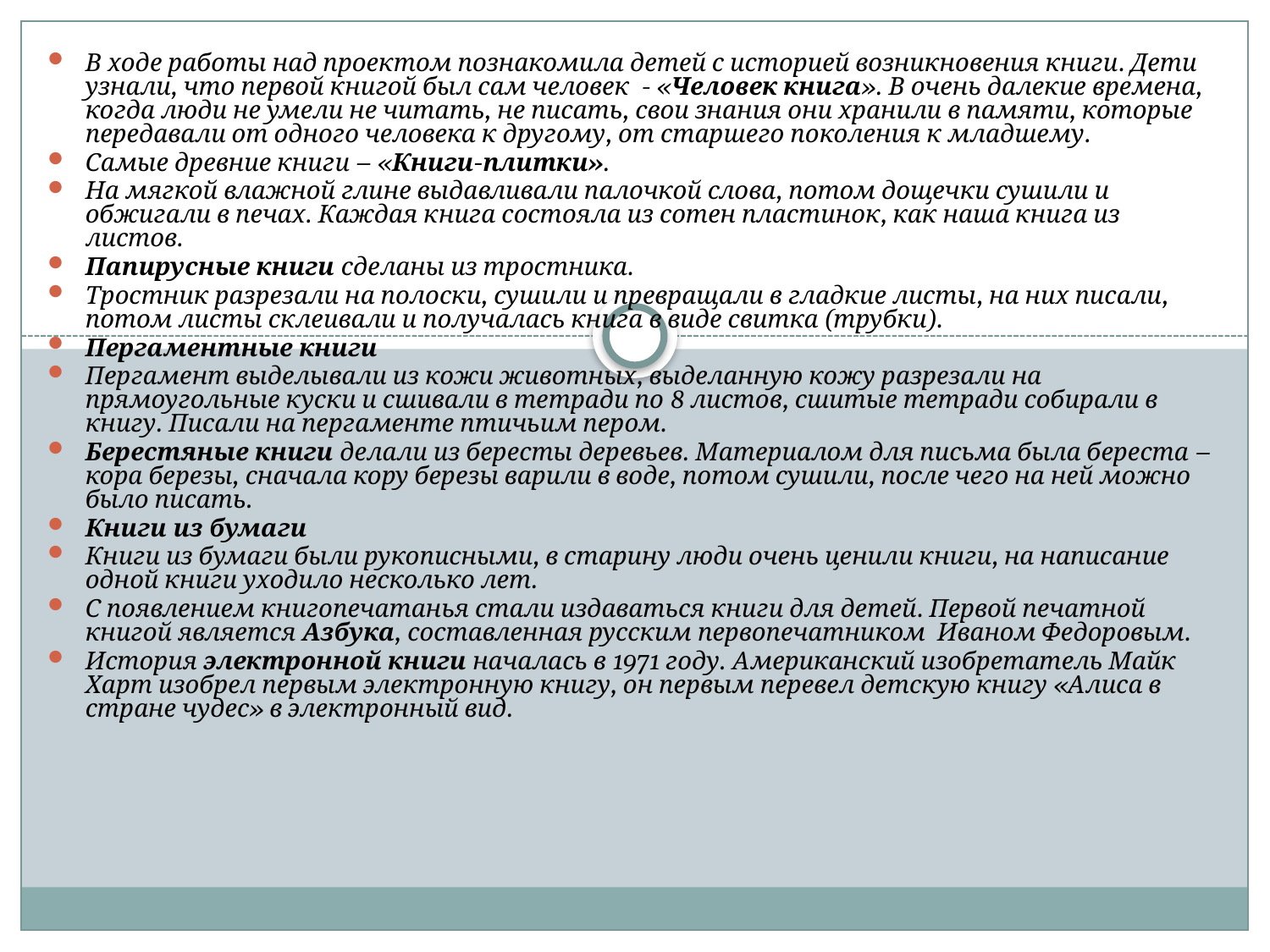

В ходе работы над проектом познакомила детей с историей возникновения книги. Дети узнали, что первой книгой был сам человек  - «Человек книга». В очень далекие времена, когда люди не умели не читать, не писать, свои знания они хранили в памяти, которые передавали от одного человека к другому, от старшего поколения к младшему.
Самые древние книги – «Книги-плитки».
На мягкой влажной глине выдавливали палочкой слова, потом дощечки сушили и обжигали в печах. Каждая книга состояла из сотен пластинок, как наша книга из листов.
Папирусные книги сделаны из тростника.
Тростник разрезали на полоски, сушили и превращали в гладкие листы, на них писали, потом листы склеивали и получалась книга в виде свитка (трубки).
Пергаментные книги
Пергамент выделывали из кожи животных, выделанную кожу разрезали на прямоугольные куски и сшивали в тетради по 8 листов, сшитые тетради собирали в книгу. Писали на пергаменте птичьим пером.
Берестяные книги делали из бересты деревьев. Материалом для письма была береста – кора березы, сначала кору березы варили в воде, потом сушили, после чего на ней можно было писать.
Книги из бумаги
Книги из бумаги были рукописными, в старину люди очень ценили книги, на написание одной книги уходило несколько лет.
С появлением книгопечатанья стали издаваться книги для детей. Первой печатной книгой является Азбука, составленная русским первопечатником  Иваном Федоровым.
История электронной книги началась в 1971 году. Американский изобретатель Майк Харт изобрел первым электронную книгу, он первым перевел детскую книгу «Алиса в стране чудес» в электронный вид.